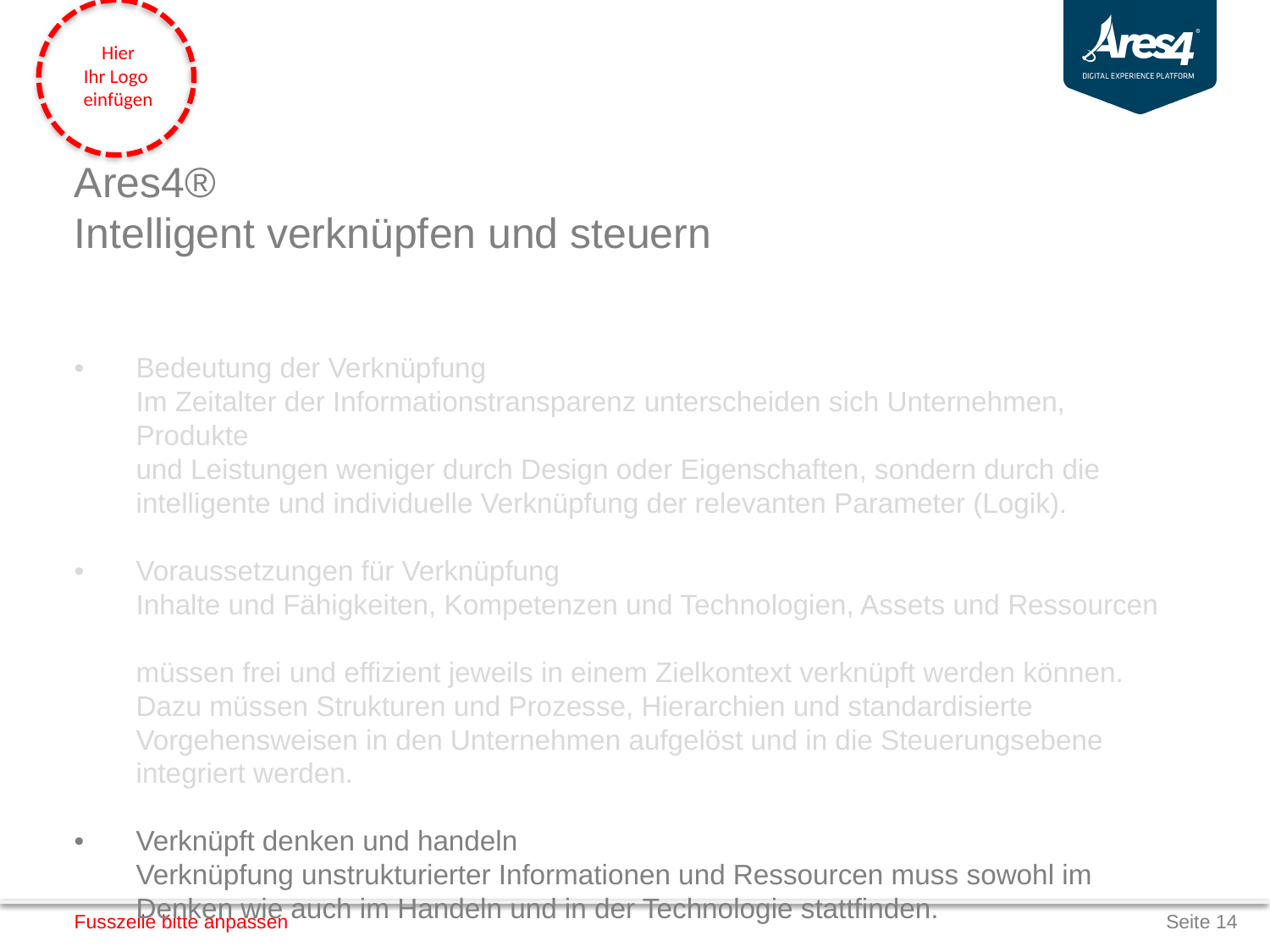

Ares4®
Intelligent verknüpfen und steuern
•	Bedeutung der Verknüpfung
Im Zeitalter der Informationstransparenz unterscheiden sich Unternehmen, Produkte
und Leistungen weniger durch Design oder Eigenschaften, sondern durch die intelligente und individuelle Verknüpfung der relevanten Parameter (Logik).

•	Voraussetzungen für Verknüpfung
Inhalte und Fähigkeiten, Kompetenzen und Technologien, Assets und Ressourcen
müssen frei und effizient jeweils in einem Zielkontext verknüpft werden können.
Dazu müssen Strukturen und Prozesse, Hierarchien und standardisierte Vorgehensweisen in den Unternehmen aufgelöst und in die Steuerungsebene integriert werden.

•	Verknüpft denken und handeln
Verknüpfung unstrukturierter Informationen und Ressourcen muss sowohl im
Denken wie auch im Handeln und in der Technologie stattfinden.